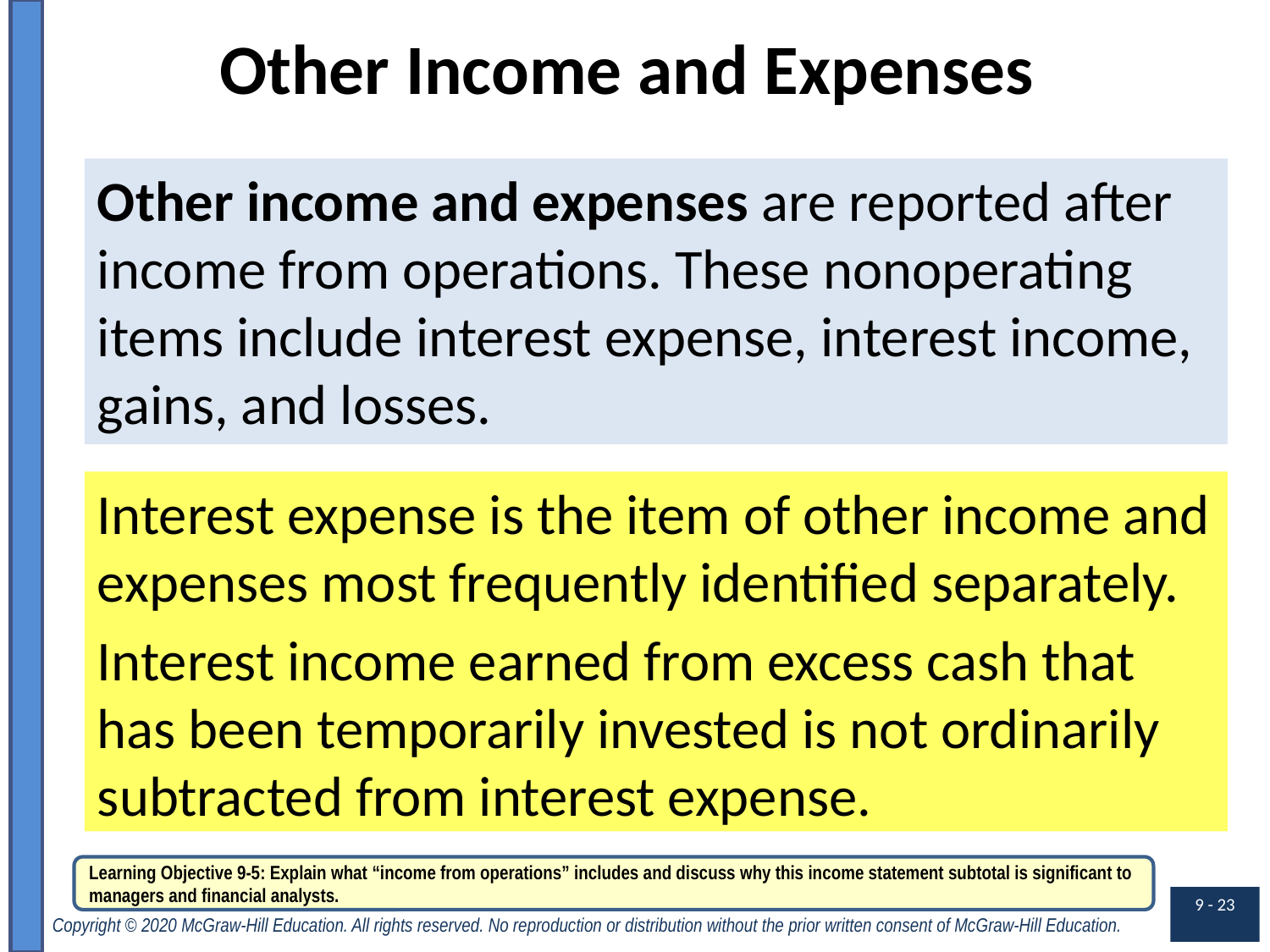

# Other Income and Expenses
Other income and expenses are reported after income from operations. These nonoperating items include interest expense, interest income, gains, and losses.
Interest expense is the item of other income and expenses most frequently identified separately.
Interest income earned from excess cash that has been temporarily invested is not ordinarily subtracted from interest expense.
Learning Objective 9-5: Explain what “income from operations” includes and discuss why this income statement subtotal is significant to managers and financial analysts.